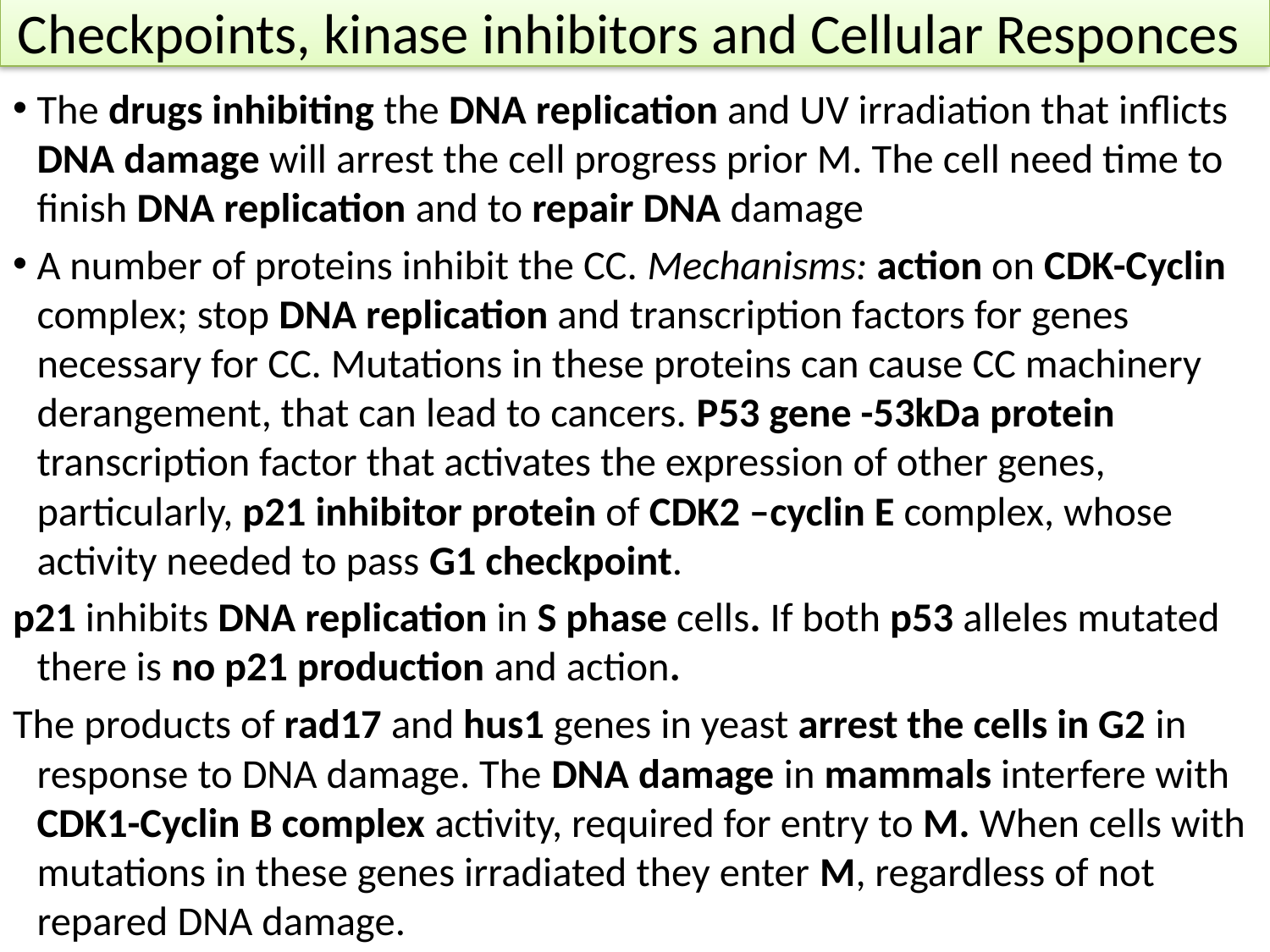

# Checkpoints, kinase inhibitors and Cellular Responces
The drugs inhibiting the DNA replication and UV irradiation that inflicts DNA damage will arrest the cell progress prior M. The cell need time to finish DNA replication and to repair DNA damage
A number of proteins inhibit the CC. Mechanisms: action on CDK-Cyclin complex; stop DNA replication and transcription factors for genes necessary for CC. Mutations in these proteins can cause CC machinery derangement, that can lead to cancers. P53 gene -53kDa protein transcription factor that activates the expression of other genes, particularly, p21 inhibitor protein of CDK2 –cyclin E complex, whose activity needed to pass G1 checkpoint.
p21 inhibits DNA replication in S phase cells. If both p53 alleles mutated there is no p21 production and action.
The products of rad17 and hus1 genes in yeast arrest the cells in G2 in response to DNA damage. The DNA damage in mammals interfere with CDK1-Cyclin B complex activity, required for entry to M. When cells with mutations in these genes irradiated they enter M, regardless of not repared DNA damage.